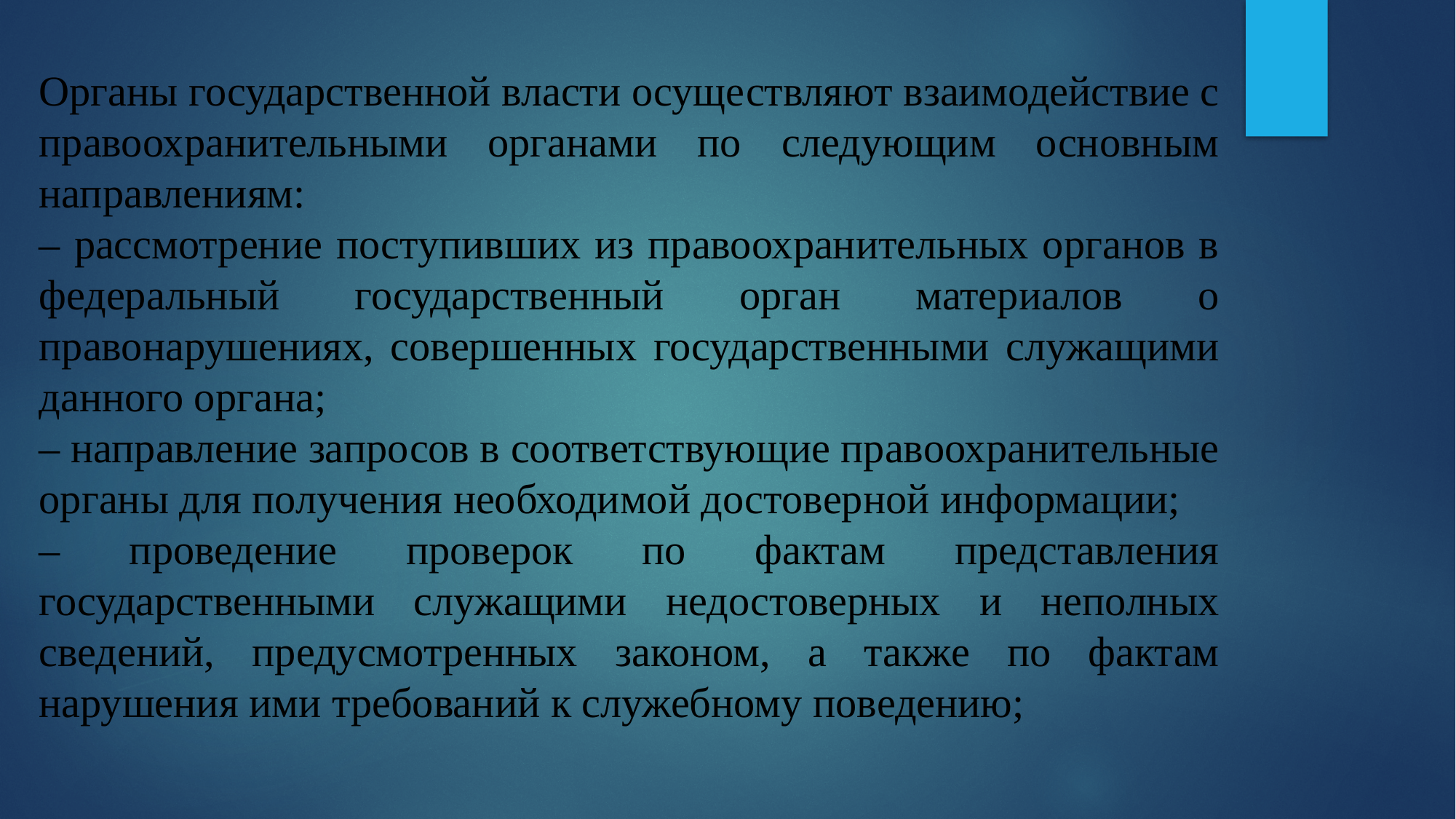

Органы государственной власти осуществляют взаимодействие с правоохранительными органами по следующим основным направлениям:
– рассмотрение поступивших из правоохранительных органов в федеральный государственный орган материалов о правонарушениях, совершенных государственными служащими данного органа;
– направление запросов в соответствующие правоохранительные органы для получения необходимой достоверной информации;
– проведение проверок по фактам представления государственными служащими недостоверных и неполных сведений, предусмотренных законом, а также по фактам нарушения ими требований к служебному поведению;